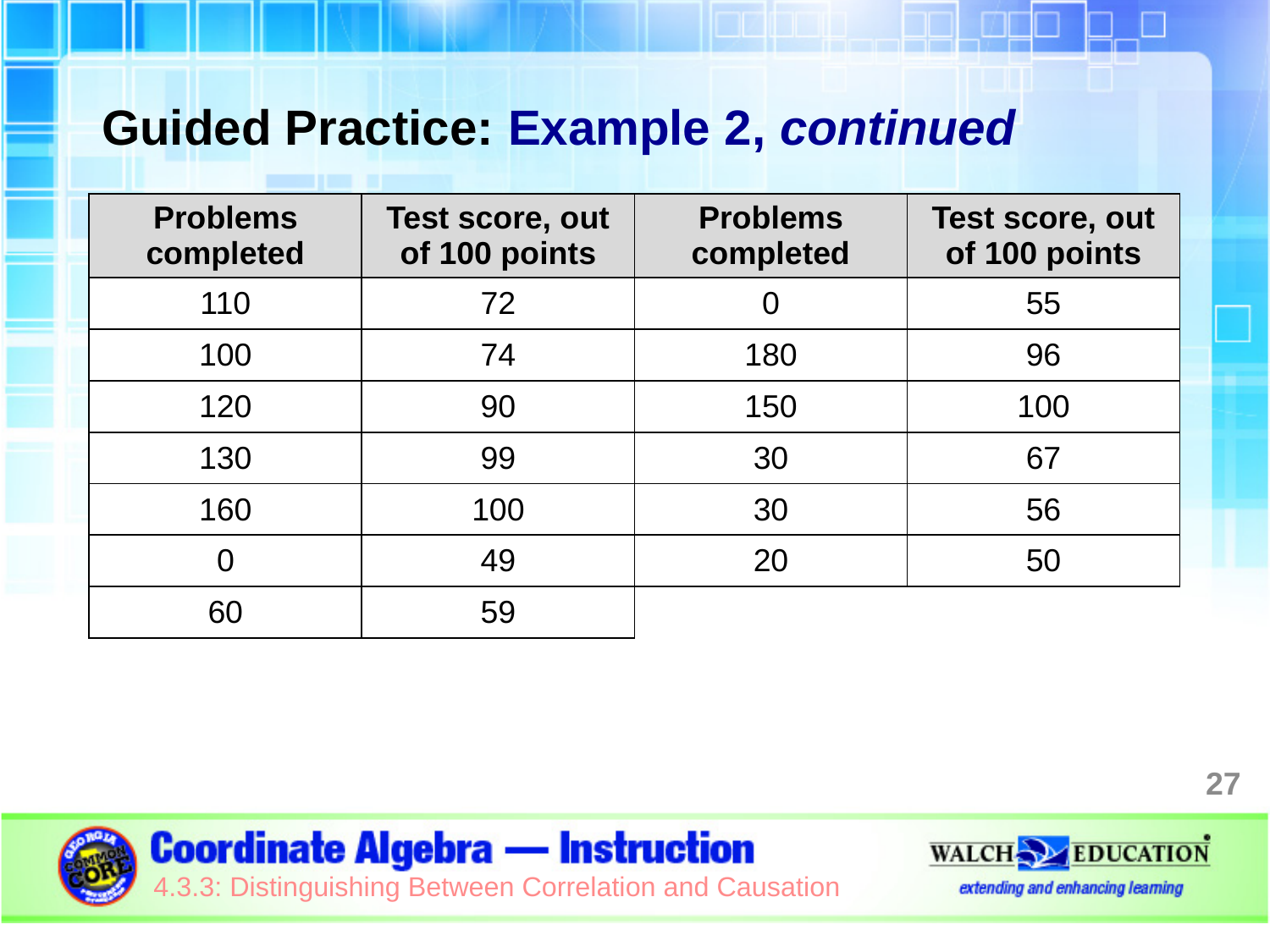

Guided Practice: Example 2, continued

| Problems completed | Test score, out of 100 points | Problems completed | Test score, out of 100 points |
| --- | --- | --- | --- |
| 110 | 72 | 0 | 55 |
| 100 | 74 | 180 | 96 |
| 120 | 90 | 150 | 100 |
| 130 | 99 | 30 | 67 |
| 160 | 100 | 30 | 56 |
| 0 | 49 | 20 | 50 |
| 60 | 59 |  |  |
27
4.3.3: Distinguishing Between Correlation and Causation